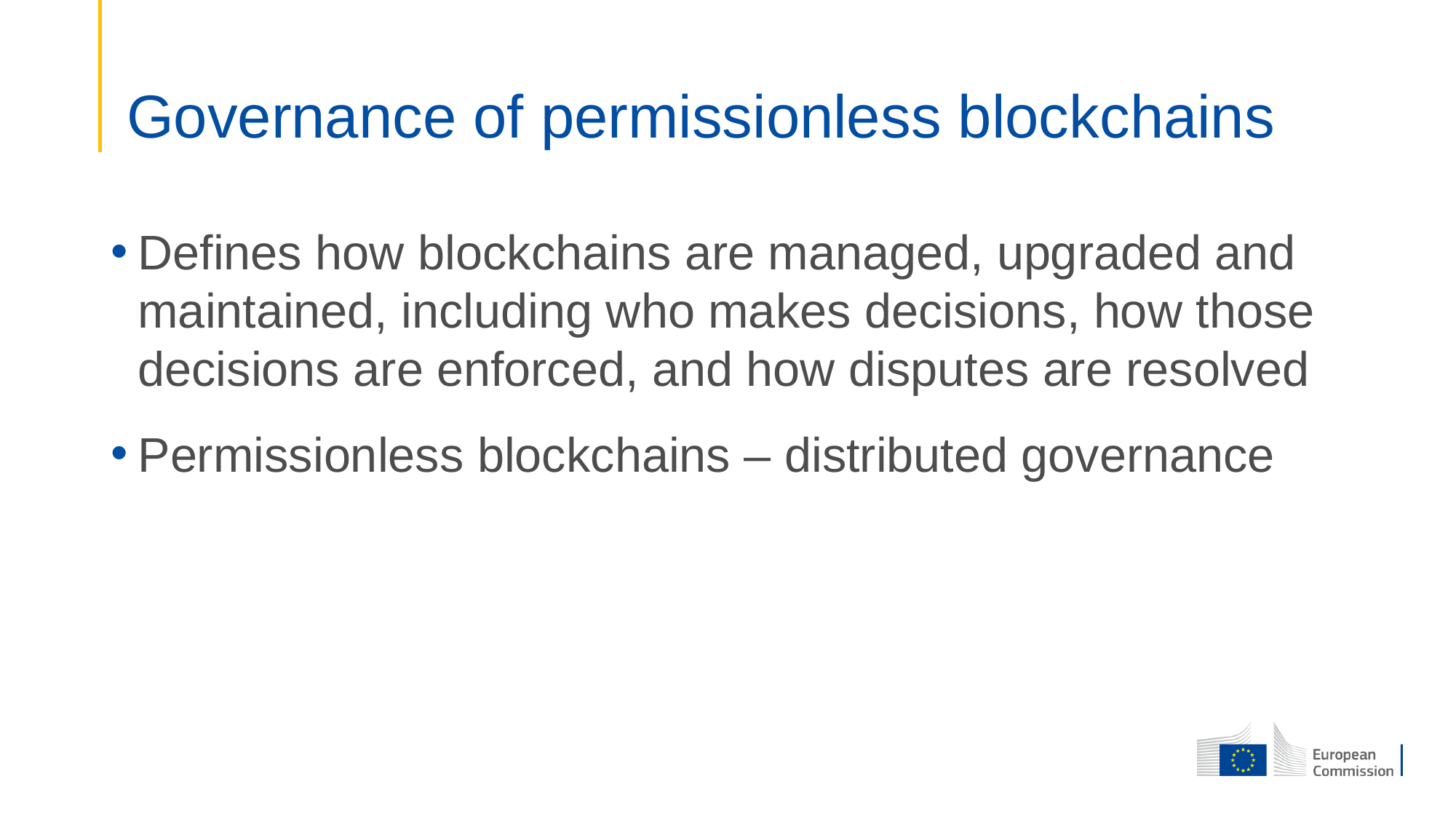

# Governance of permissionless blockchains
Defines how blockchains are managed, upgraded and maintained, including who makes decisions, how those decisions are enforced, and how disputes are resolved
Permissionless blockchains – distributed governance